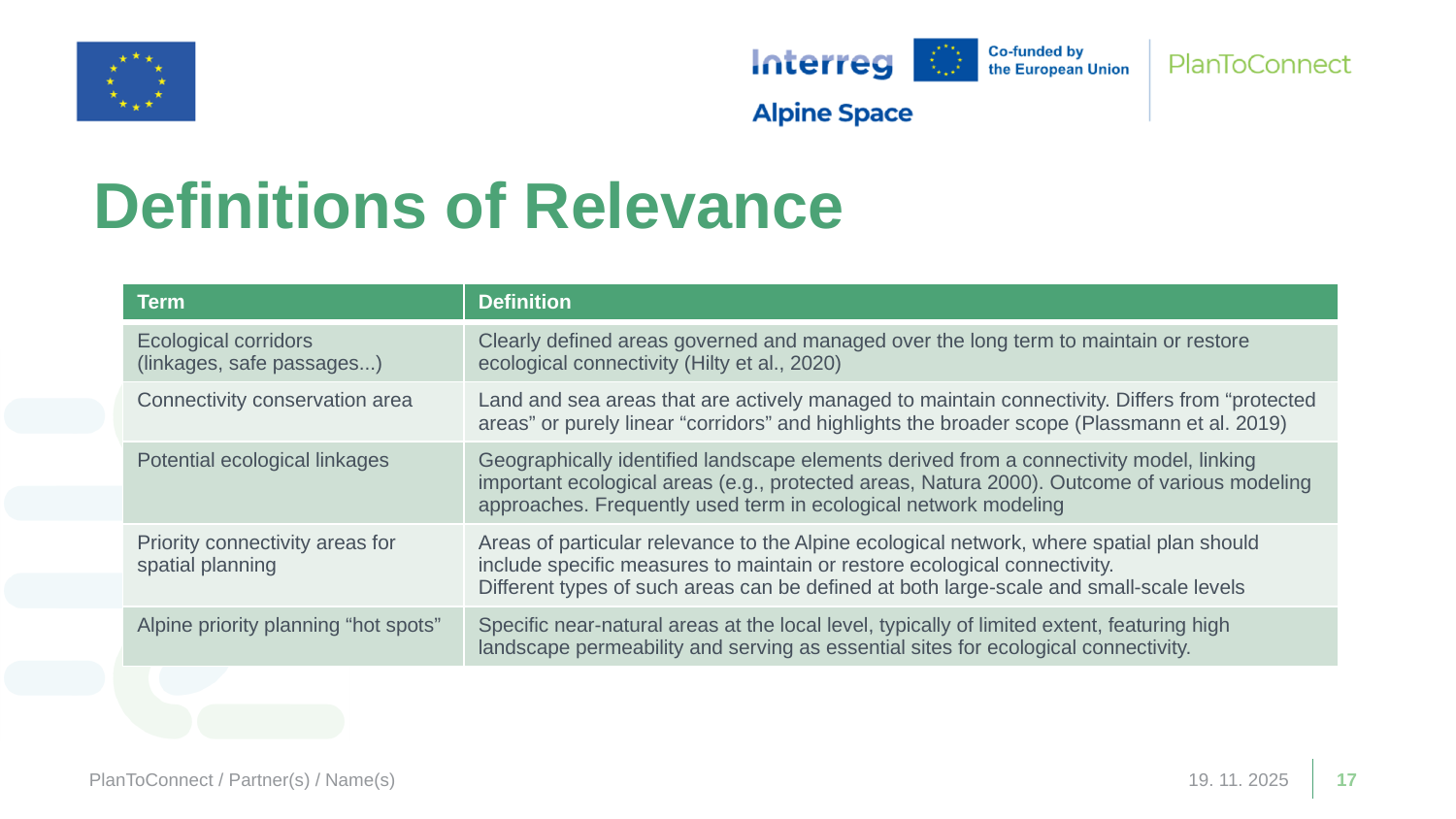

Definitions of Relevance
| Term | Definition |
| --- | --- |
| Ecological corridors (linkages, safe passages...) | Clearly defined areas governed and managed over the long term to maintain or restore ecological connectivity (Hilty et al., 2020) |
| Connectivity conservation area | Land and sea areas that are actively managed to maintain connectivity. Differs from “protected areas” or purely linear “corridors” and highlights the broader scope (Plassmann et al. 2019) |
| Potential ecological linkages | Geographically identified landscape elements derived from a connectivity model, linking important ecological areas (e.g., protected areas, Natura 2000). Outcome of various modeling approaches. Frequently used term in ecological network modeling |
| Priority connectivity areas for spatial planning | Areas of particular relevance to the Alpine ecological network, where spatial plan should include specific measures to maintain or restore ecological connectivity. Different types of such areas can be defined at both large-scale and small-scale levels |
| Alpine priority planning “hot spots” | Specific near-natural areas at the local level, typically of limited extent, featuring high landscape permeability and serving as essential sites for ecological connectivity. |
PlanToConnect / Partner(s) / Name(s)
19. 11. 2025
17